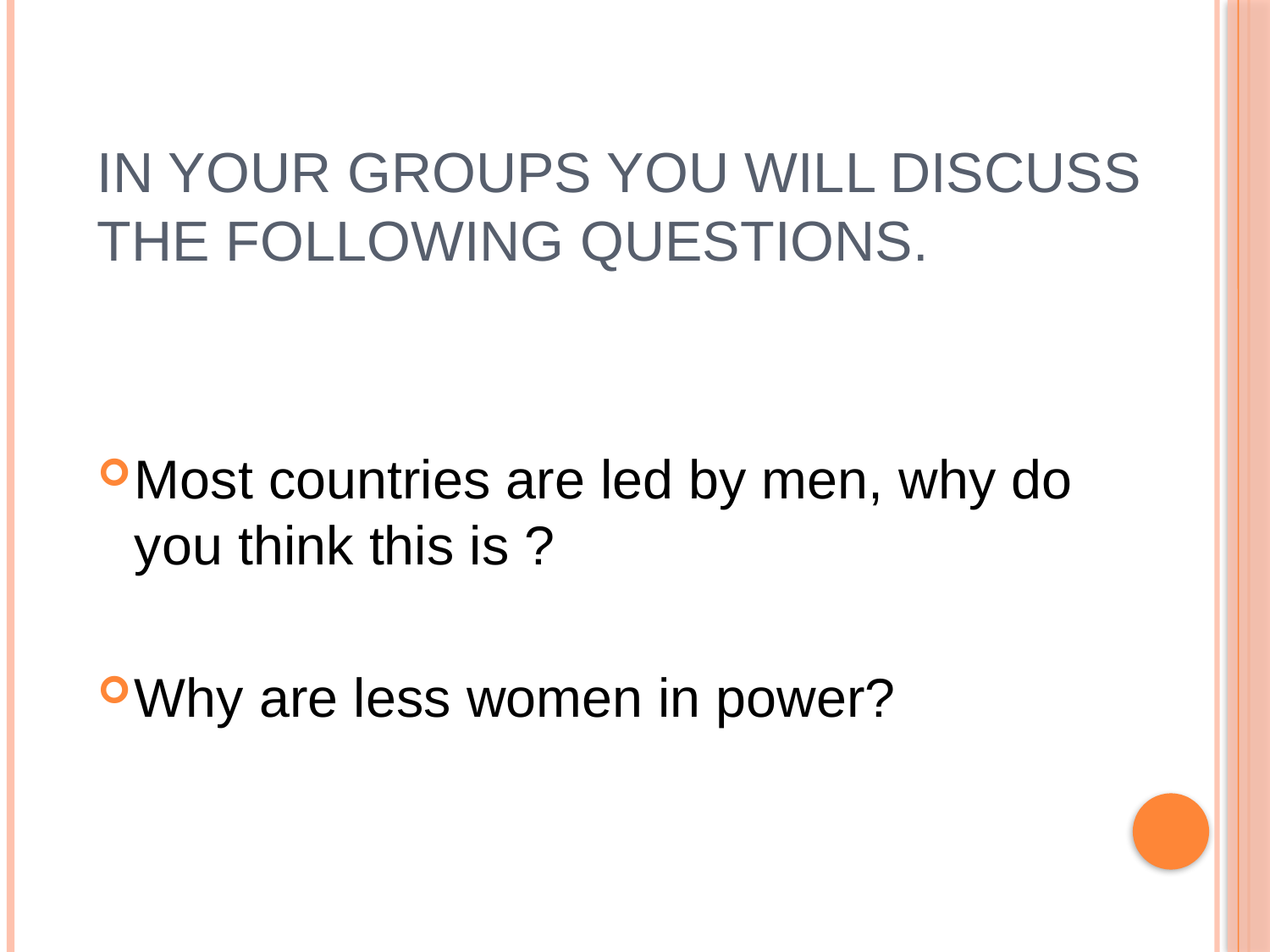

# In your groups you will discuss the following questions.

Most countries are led by men, why do you think this is ?

Why are less women in power?